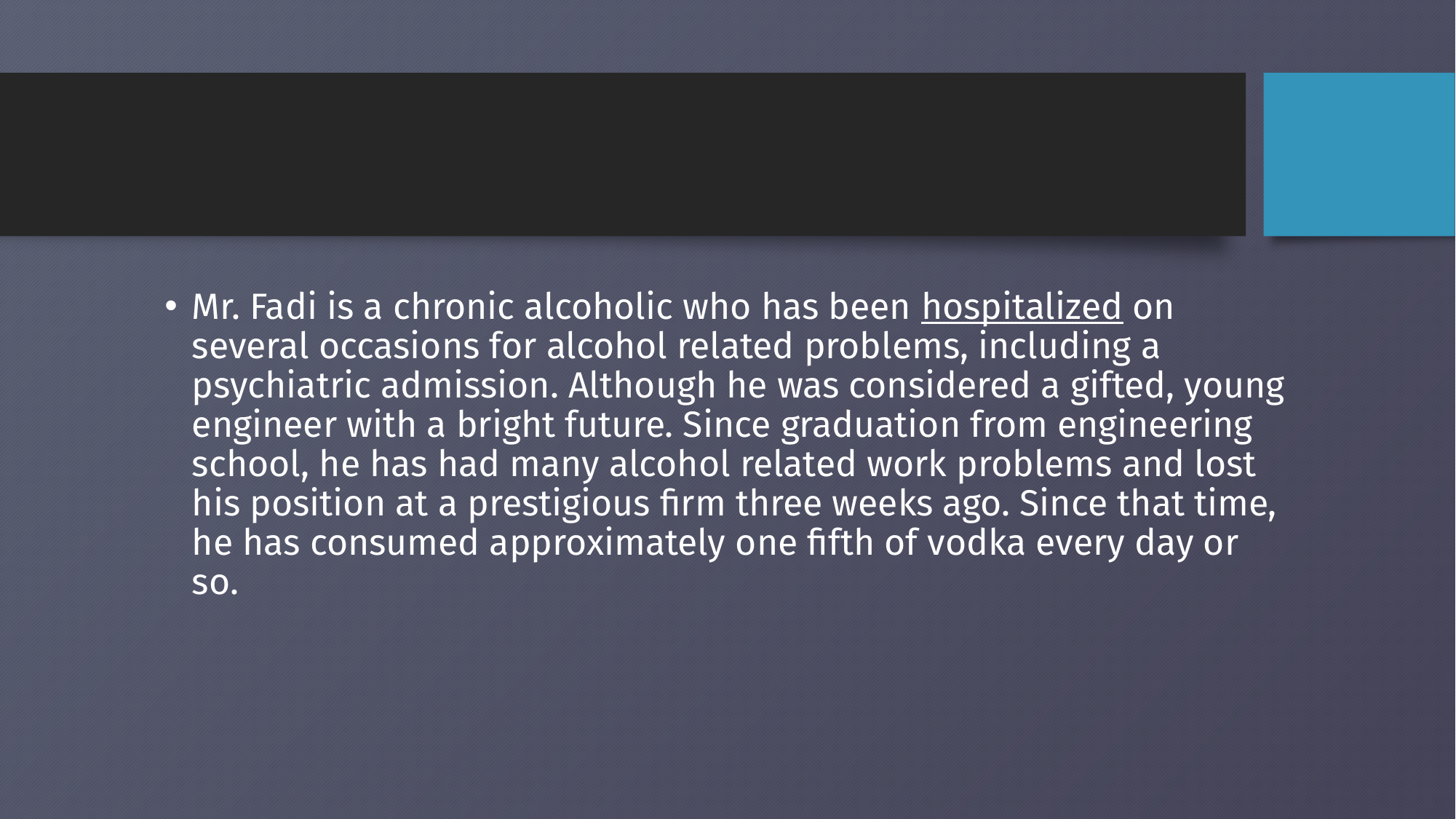

#
Mr. Fadi is a chronic alcoholic who has been hospitalized on several occasions for alcohol related problems, including a psychiatric admission. Although he was considered a gifted, young engineer with a bright future. Since graduation from engineering school, he has had many alcohol related work problems and lost his position at a prestigious firm three weeks ago. Since that time, he has consumed approximately one fifth of vodka every day or so.